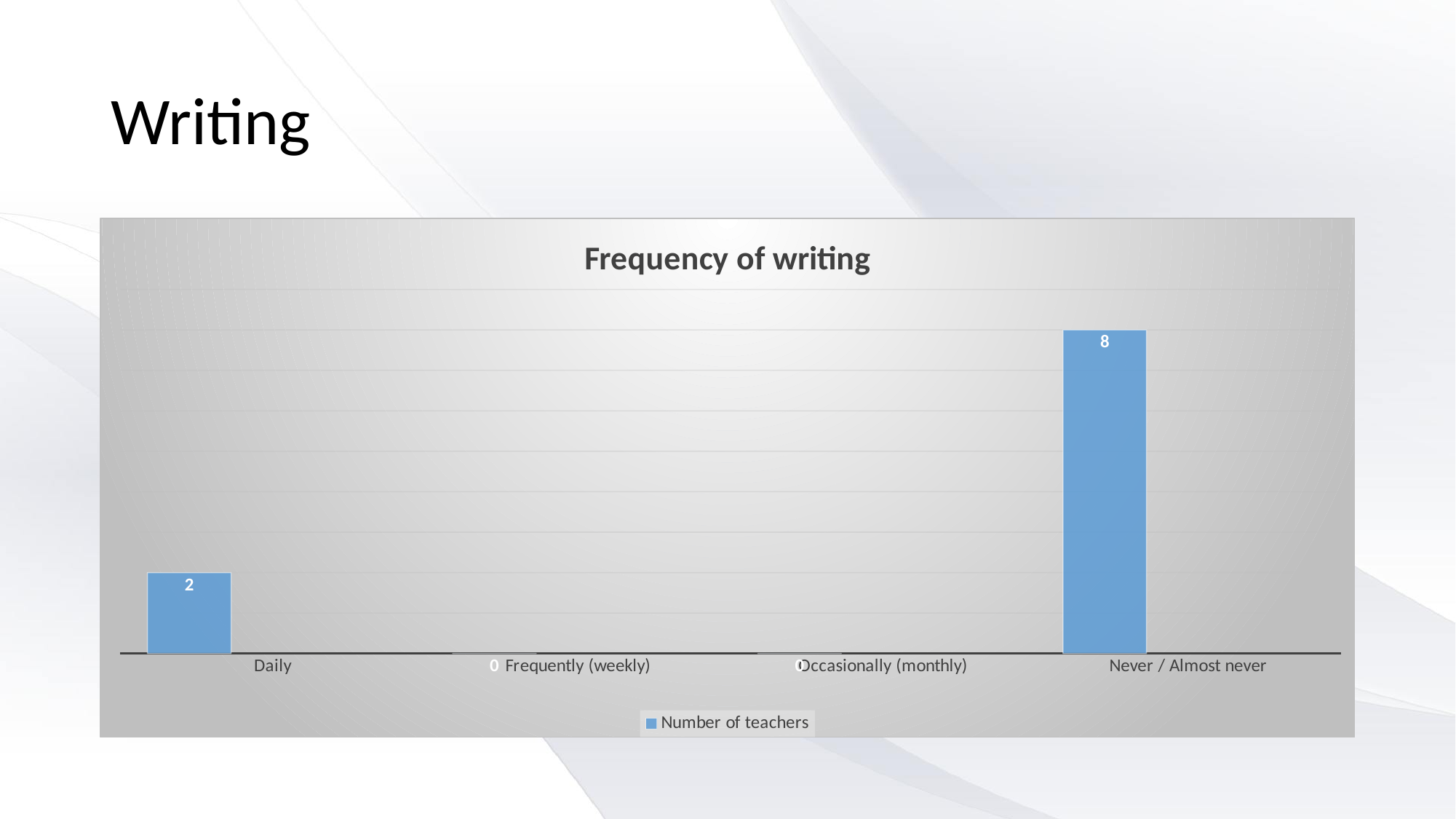

# Writing

### Chart: Frequency of writing

| Category | Number of teachers | Column1 | Column2 |
|---|---|---|---|
| Daily | 2.0 | None | None |
| Frequently (weekly) | 0.0 | None | None |
| Occasionally (monthly) | 0.0 | None | None |
| Never / Almost never | 8.0 | None | None |